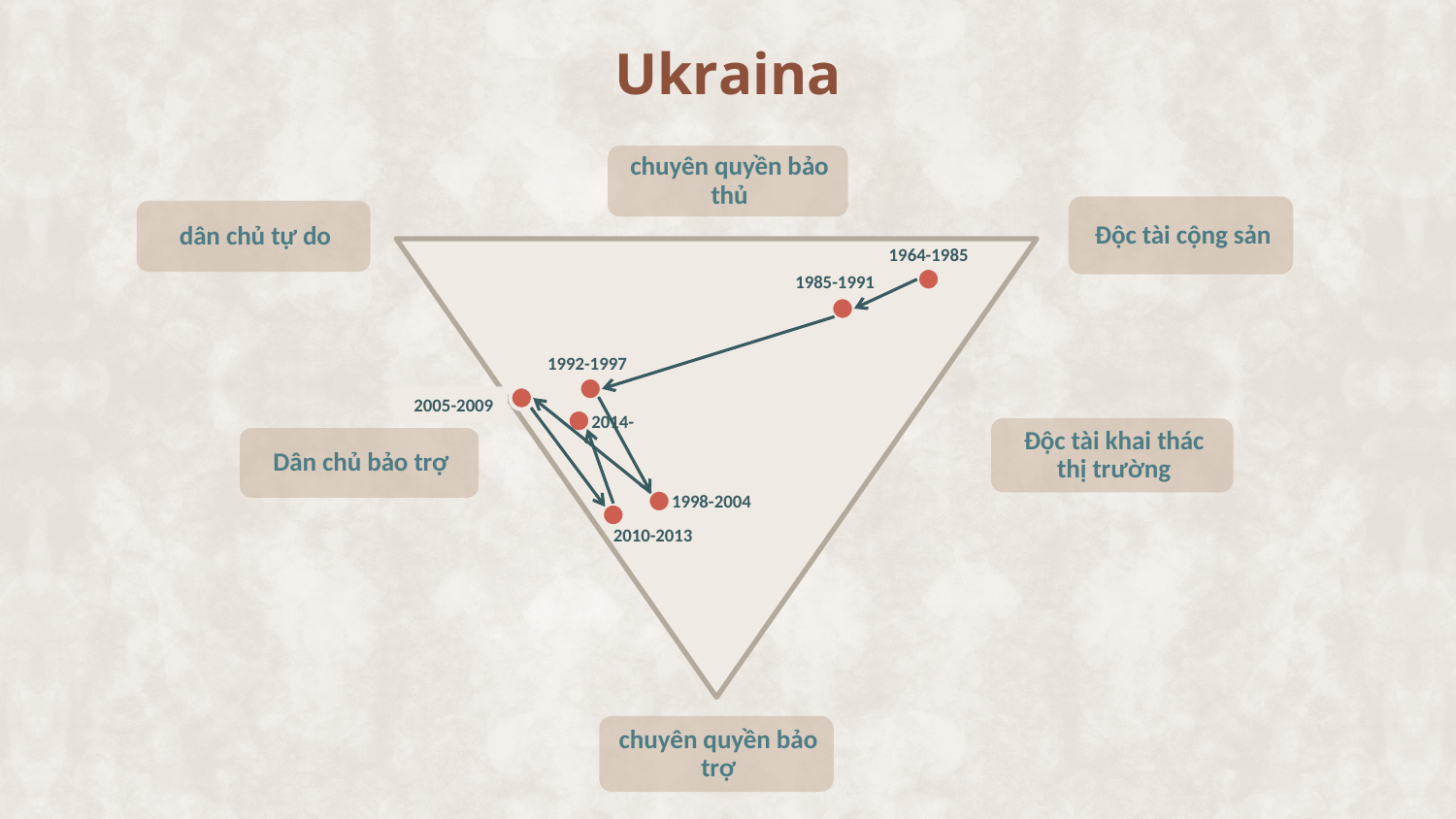

# Ukraina
Độc tài cộng sản
dân chủ tự do
chuyên quyền bảo trợ
chuyên quyền bảo thủ
Độc tài khai thác thị trường
Dân chủ bảo trợ
1964-1985
1985-1991

1992-1997

2005-2009

2014-

1998-2004

2010-2013